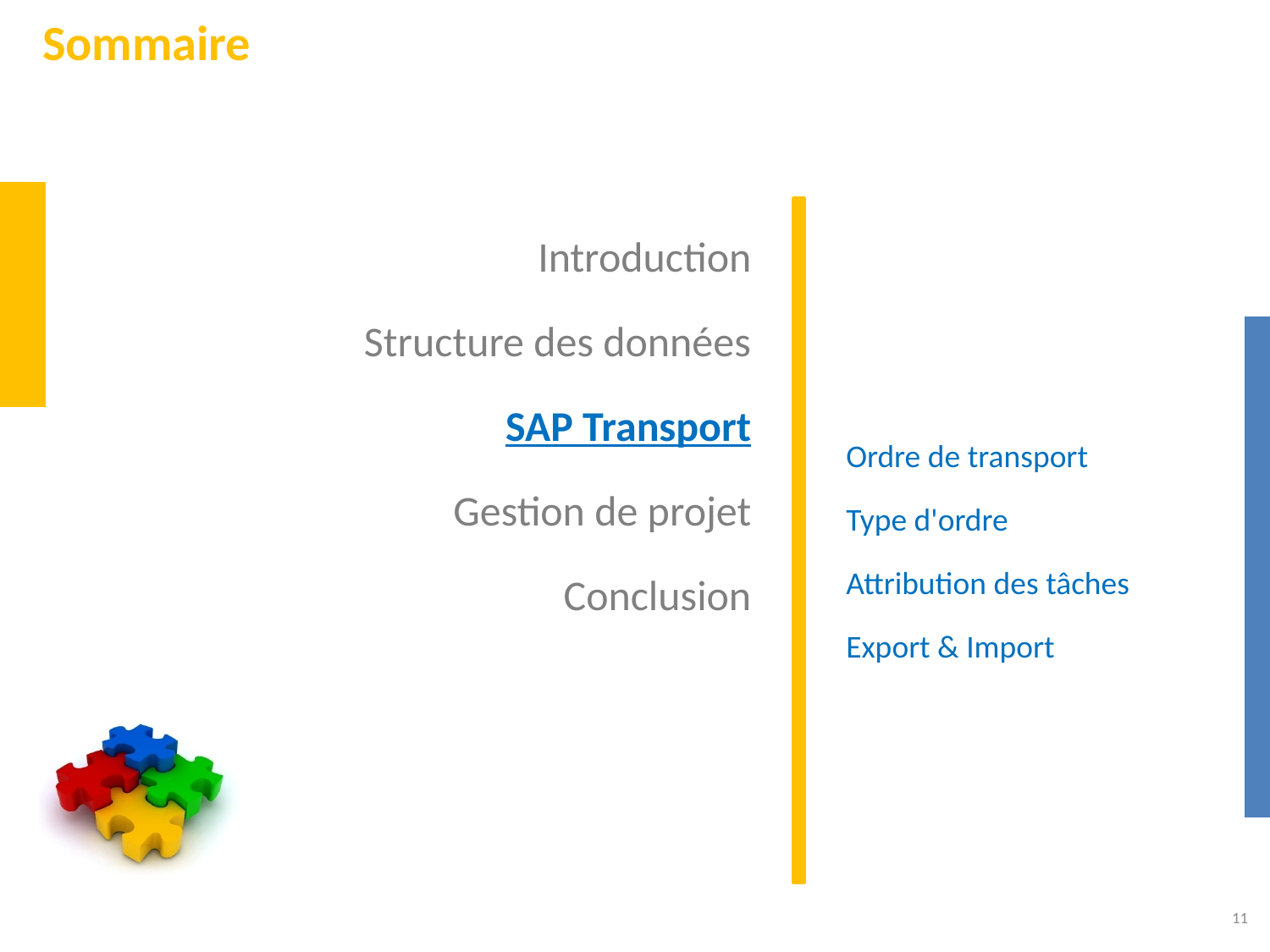

# Sommaire
Introduction
Structure des données
SAP Transport
Gestion de projet
Conclusion
Ordre de transport
Type d'ordre
Attribution des tâches
Export & Import
11